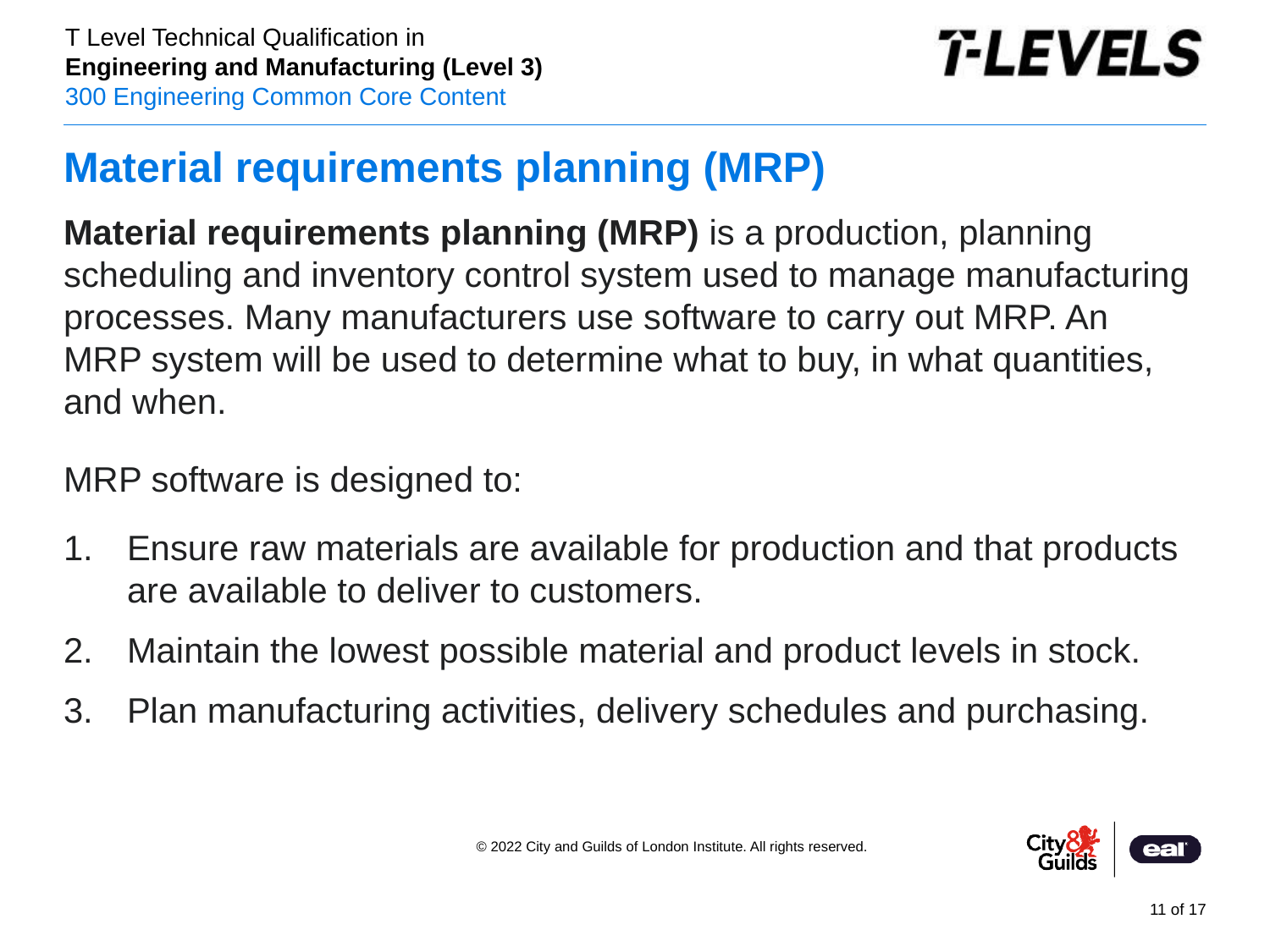

# Material requirements planning (MRP)
Material requirements planning (MRP) is a production, planning scheduling and inventory control system used to manage manufacturing processes. Many manufacturers use software to carry out MRP. An MRP system will be used to determine what to buy, in what quantities, and when.
MRP software is designed to:
Ensure raw materials are available for production and that products are available to deliver to customers.
Maintain the lowest possible material and product levels in stock.
Plan manufacturing activities, delivery schedules and purchasing.